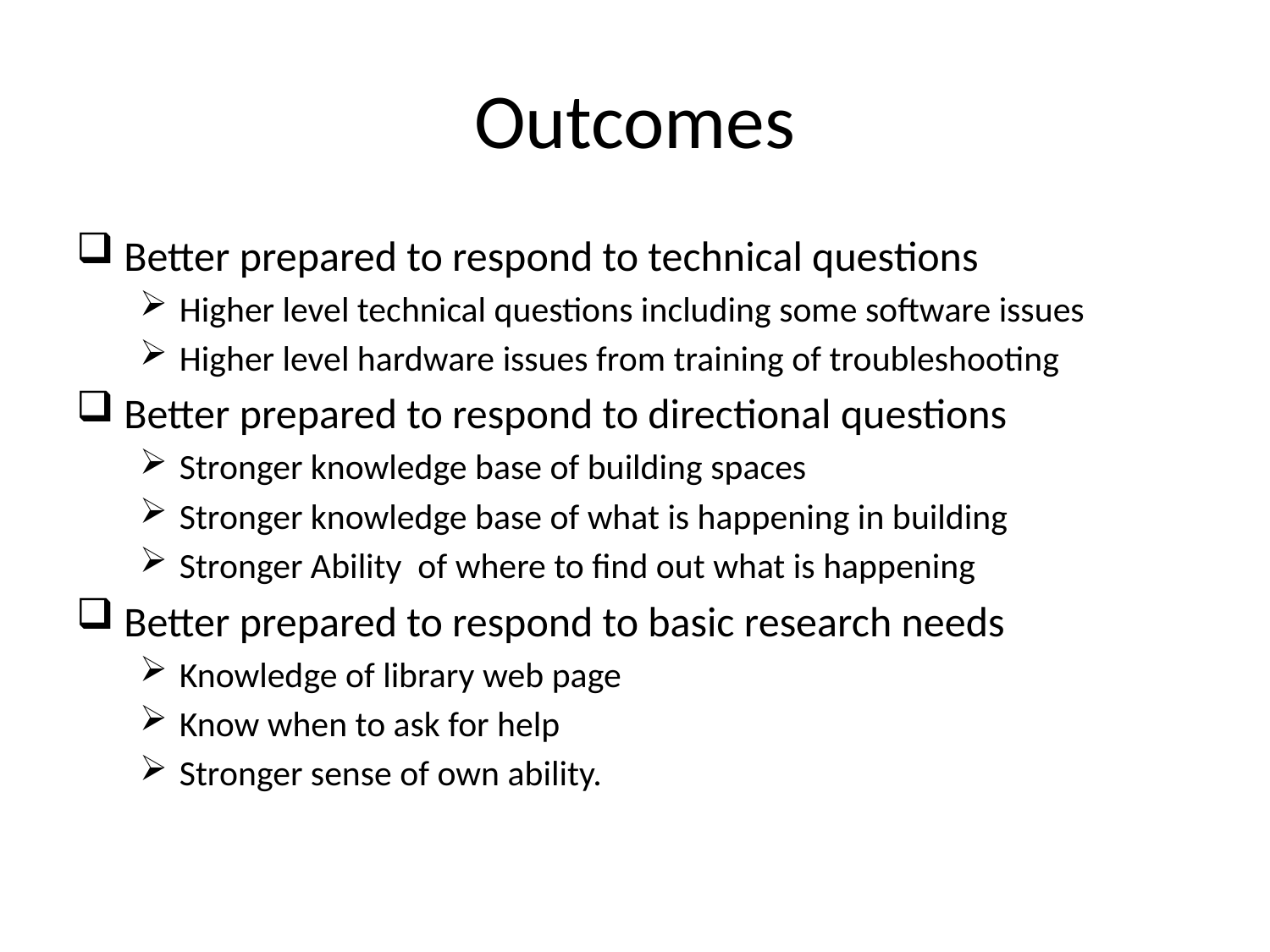

# Outcomes
Better prepared to respond to technical questions
Higher level technical questions including some software issues
Higher level hardware issues from training of troubleshooting
Better prepared to respond to directional questions
Stronger knowledge base of building spaces
Stronger knowledge base of what is happening in building
Stronger Ability  of where to find out what is happening
Better prepared to respond to basic research needs
Knowledge of library web page
Know when to ask for help
Stronger sense of own ability.